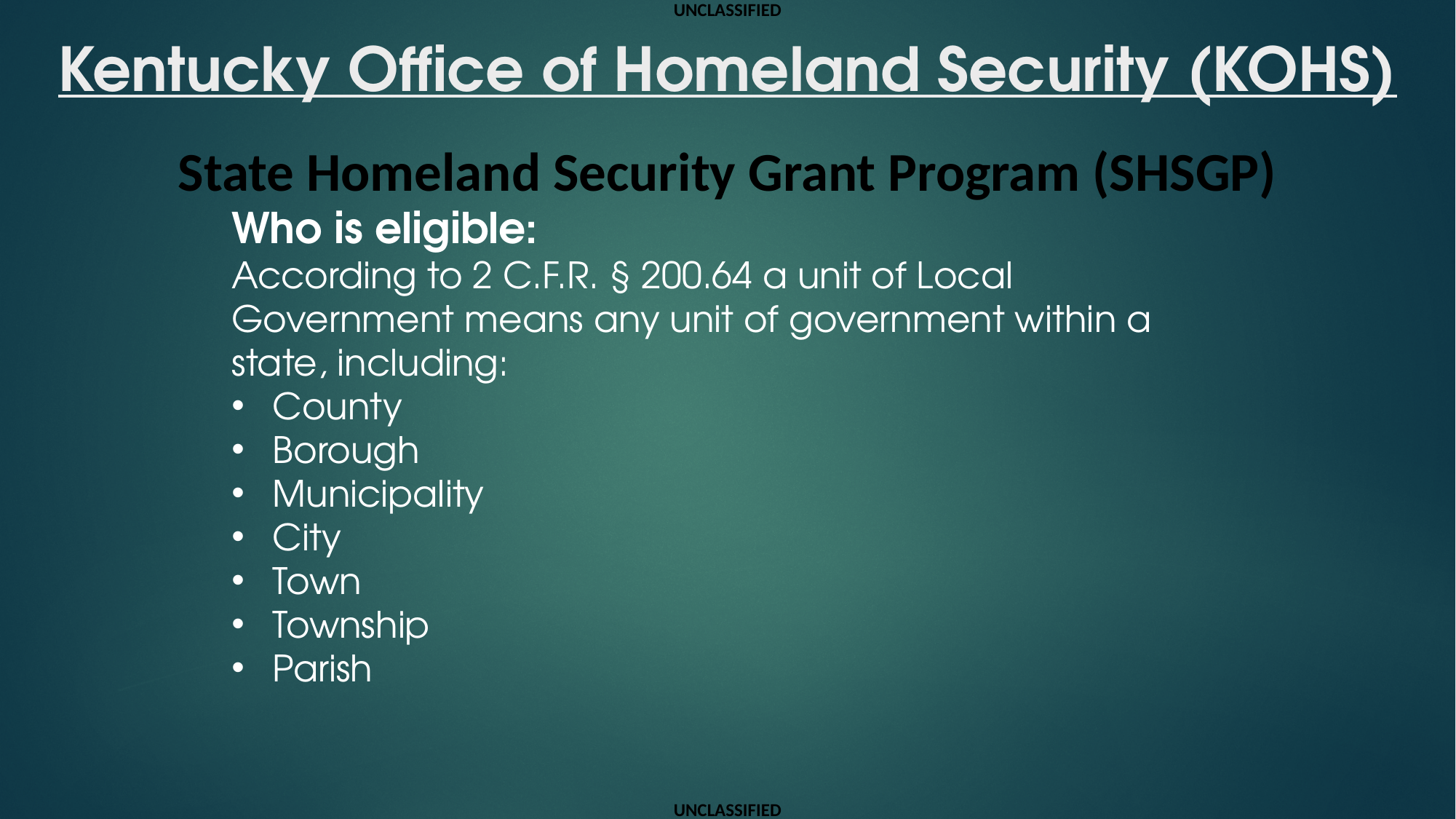

UNCLASSIFIED
Kentucky Office of Homeland Security (KOHS)
State Homeland Security Grant Program (SHSGP)

Who is eligible:
According to 2 C.F.R. § 200.64 a unit of Local Government means any unit of government within a state, including:
County
Borough
Municipality
City
Town
Township
Parish
UNCLASSIFIED